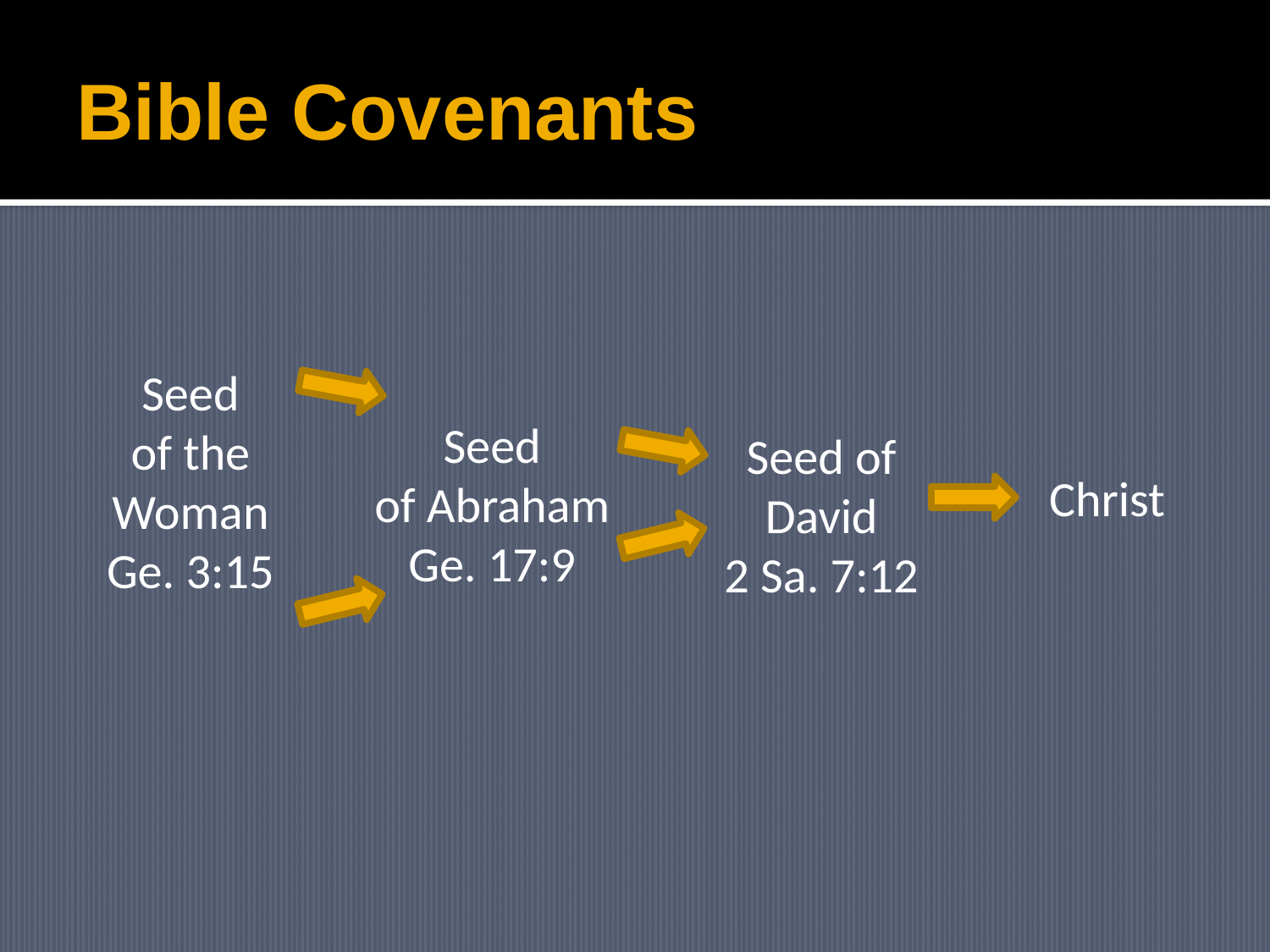

# Bible Covenants
Seed
of the
Woman
Ge. 3:15

Seed
of Abraham
Ge. 17:9
Seed of
David
2 Sa. 7:12

Christ